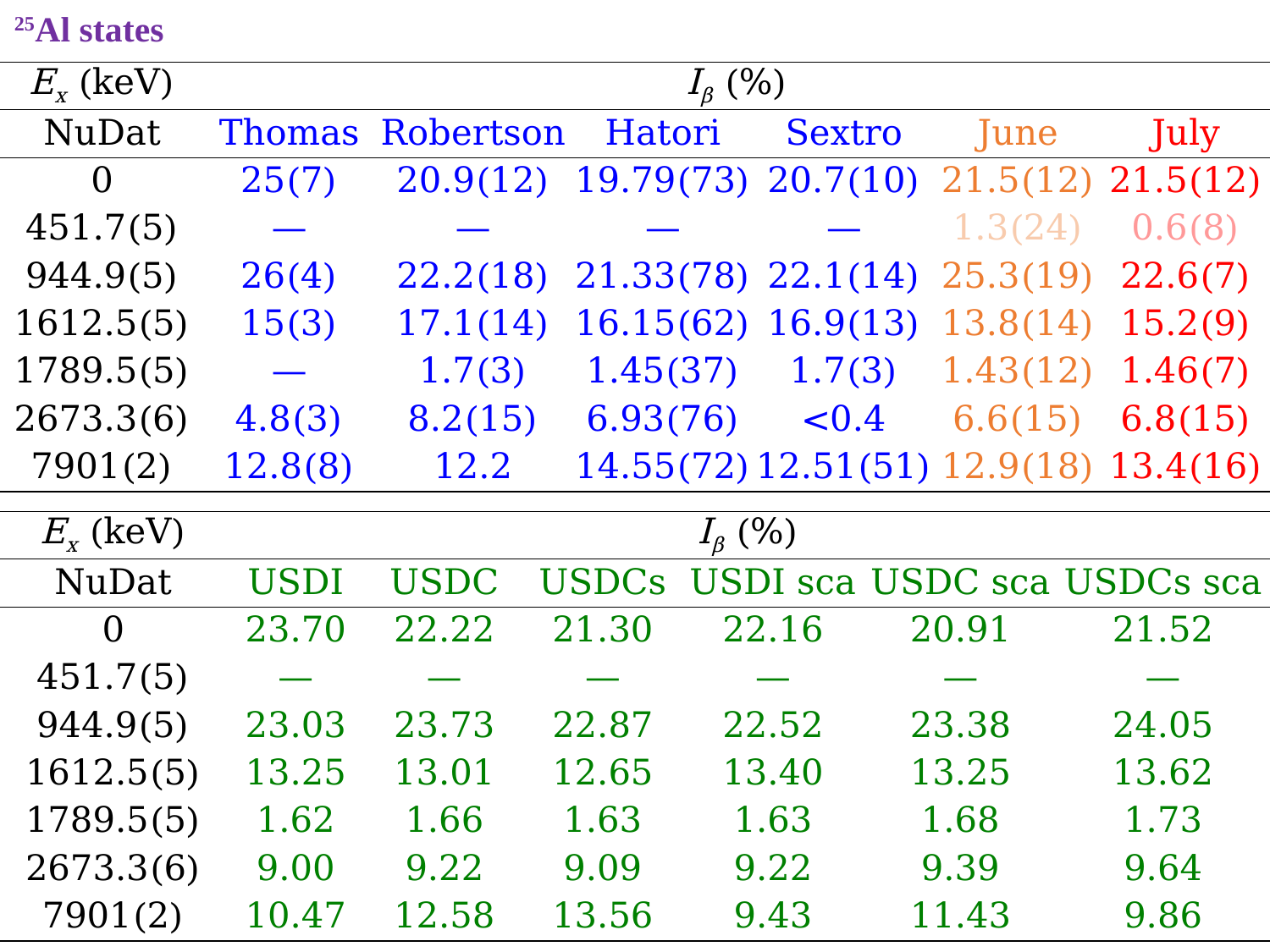

25Al states
| Ex (keV) | Iβ (%) |  |  |  |  |  |
| --- | --- | --- | --- | --- | --- | --- |
| NuDat | Thomas | Robertson | Hatori | Sextro | June | July |
| 0 | 25(7) | 20.9(12) | 19.79(73) | 20.7(10) | 21.5(12) | 21.5(12) |
| 451.7(5) | — | — | — | — | 1.3(24) | 0.6(8) |
| 944.9(5) | 26(4) | 22.2(18) | 21.33(78) | 22.1(14) | 25.3(19) | 22.6(7) |
| 1612.5(5) | 15(3) | 17.1(14) | 16.15(62) | 16.9(13) | 13.8(14) | 15.2(9) |
| 1789.5(5) | — | 1.7(3) | 1.45(37) | 1.7(3) | 1.43(12) | 1.46(7) |
| 2673.3(6) | 4.8(3) | 8.2(15) | 6.93(76) | <0.4 | 6.6(15) | 6.8(15) |
| 7901(2) | 12.8(8) | 12.2 | 14.55(72) | 12.51(51) | 12.9(18) | 13.4(16) |
| Ex (keV) | Iβ (%) |  |  |  |  |  |
| --- | --- | --- | --- | --- | --- | --- |
| NuDat | USDI | USDC | USDCs | USDI sca | USDC sca | USDCs sca |
| 0 | 23.70 | 22.22 | 21.30 | 22.16 | 20.91 | 21.52 |
| 451.7(5) | — | — | — | — | — | — |
| 944.9(5) | 23.03 | 23.73 | 22.87 | 22.52 | 23.38 | 24.05 |
| 1612.5(5) | 13.25 | 13.01 | 12.65 | 13.40 | 13.25 | 13.62 |
| 1789.5(5) | 1.62 | 1.66 | 1.63 | 1.63 | 1.68 | 1.73 |
| 2673.3(6) | 9.00 | 9.22 | 9.09 | 9.22 | 9.39 | 9.64 |
| 7901(2) | 10.47 | 12.58 | 13.56 | 9.43 | 11.43 | 9.86 |